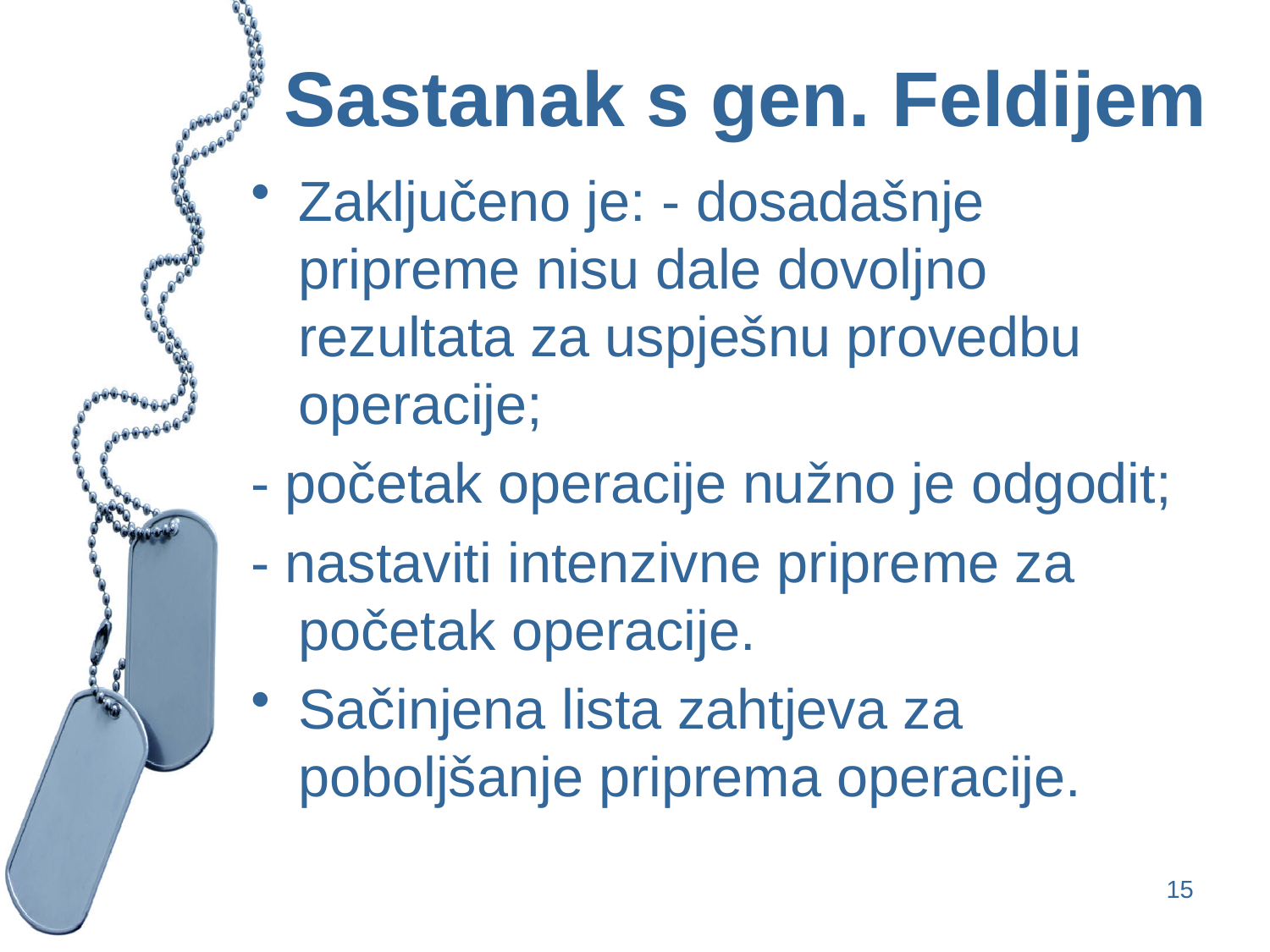

# Sastanak s gen. Feldijem
Zaključeno je: - dosadašnje pripreme nisu dale dovoljno rezultata za uspješnu provedbu operacije;
- početak operacije nužno je odgodit;
- nastaviti intenzivne pripreme za početak operacije.
Sačinjena lista zahtjeva za poboljšanje priprema operacije.

15